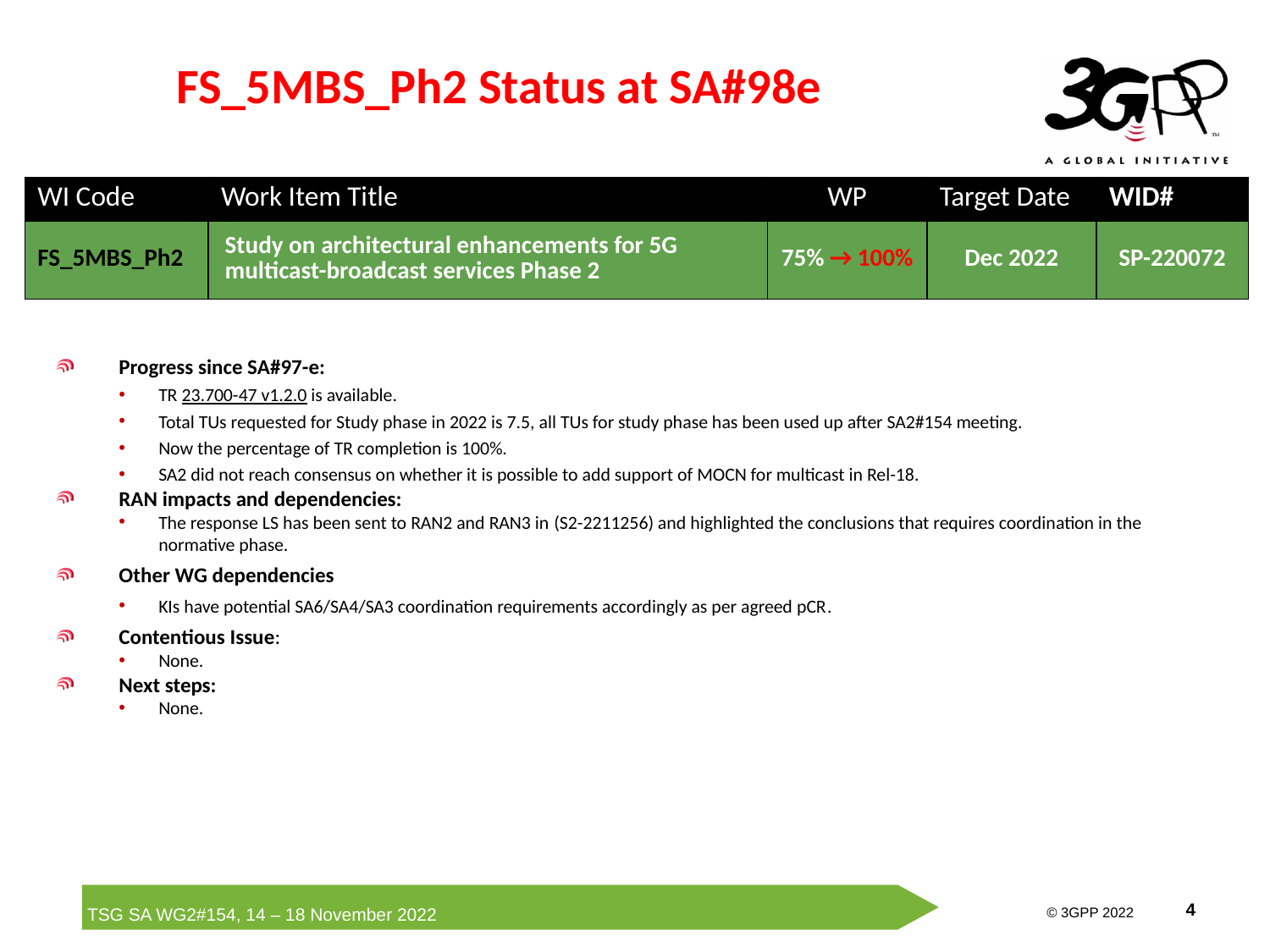

# FS_5MBS_Ph2 Status at SA#98e
| WI Code | Work Item Title | WP | Target Date | WID# |
| --- | --- | --- | --- | --- |
| FS\_5MBS\_Ph2 | Study on architectural enhancements for 5G multicast-broadcast services Phase 2 | 75% → 100% | Dec 2022 | SP-220072 |
Progress since SA#97-e:
TR 23.700-47 v1.2.0 is available.
Total TUs requested for Study phase in 2022 is 7.5, all TUs for study phase has been used up after SA2#154 meeting.
Now the percentage of TR completion is 100%.
SA2 did not reach consensus on whether it is possible to add support of MOCN for multicast in Rel-18.
RAN impacts and dependencies:
The response LS has been sent to RAN2 and RAN3 in (S2-2211256) and highlighted the conclusions that requires coordination in the normative phase.
Other WG dependencies
KIs have potential SA6/SA4/SA3 coordination requirements accordingly as per agreed pCR.
Contentious Issue:
None.
Next steps:
None.